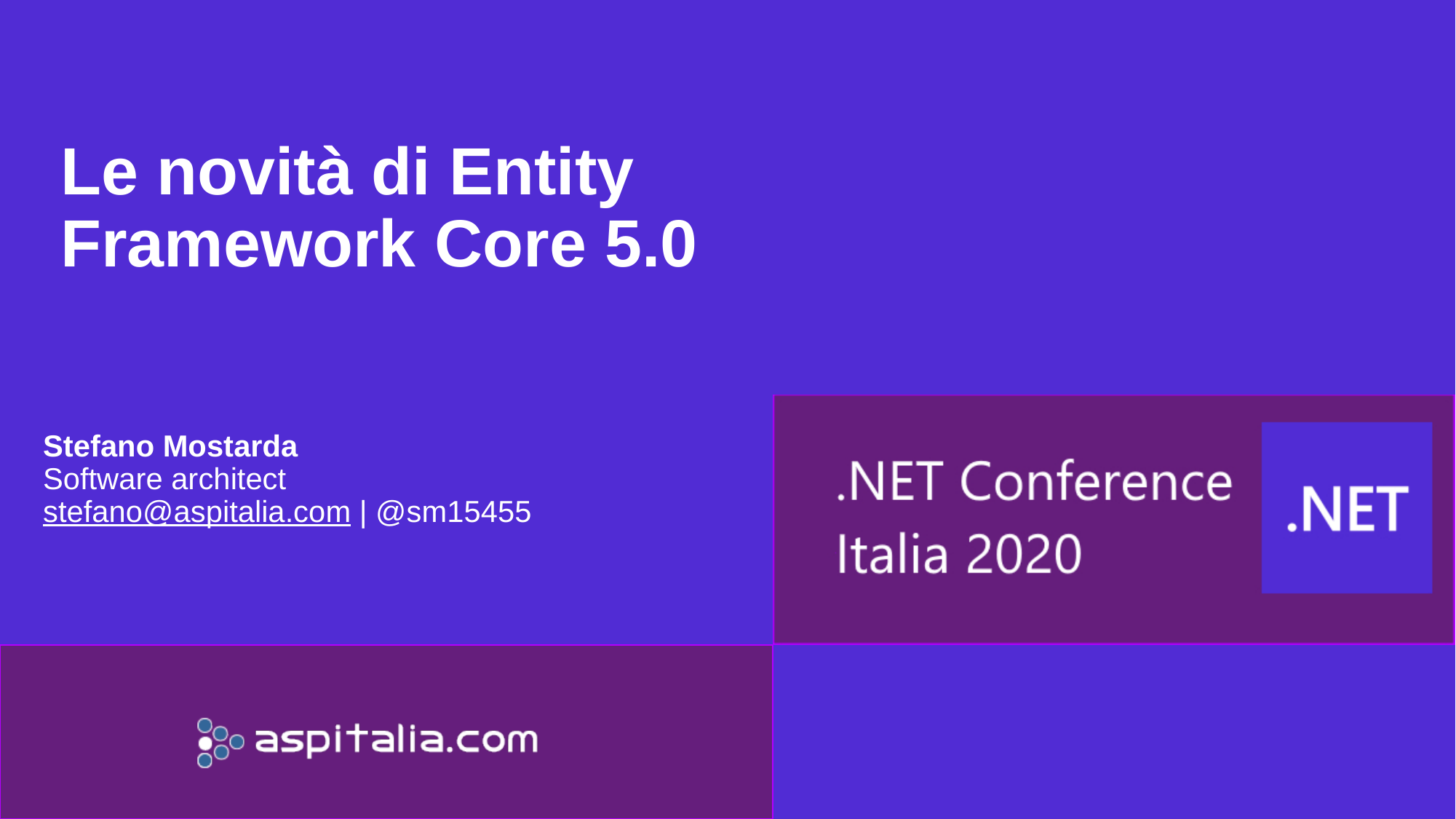

# Le novità di Entity Framework Core 5.0
Stefano Mostarda
Software architect
stefano@aspitalia.com | @sm15455